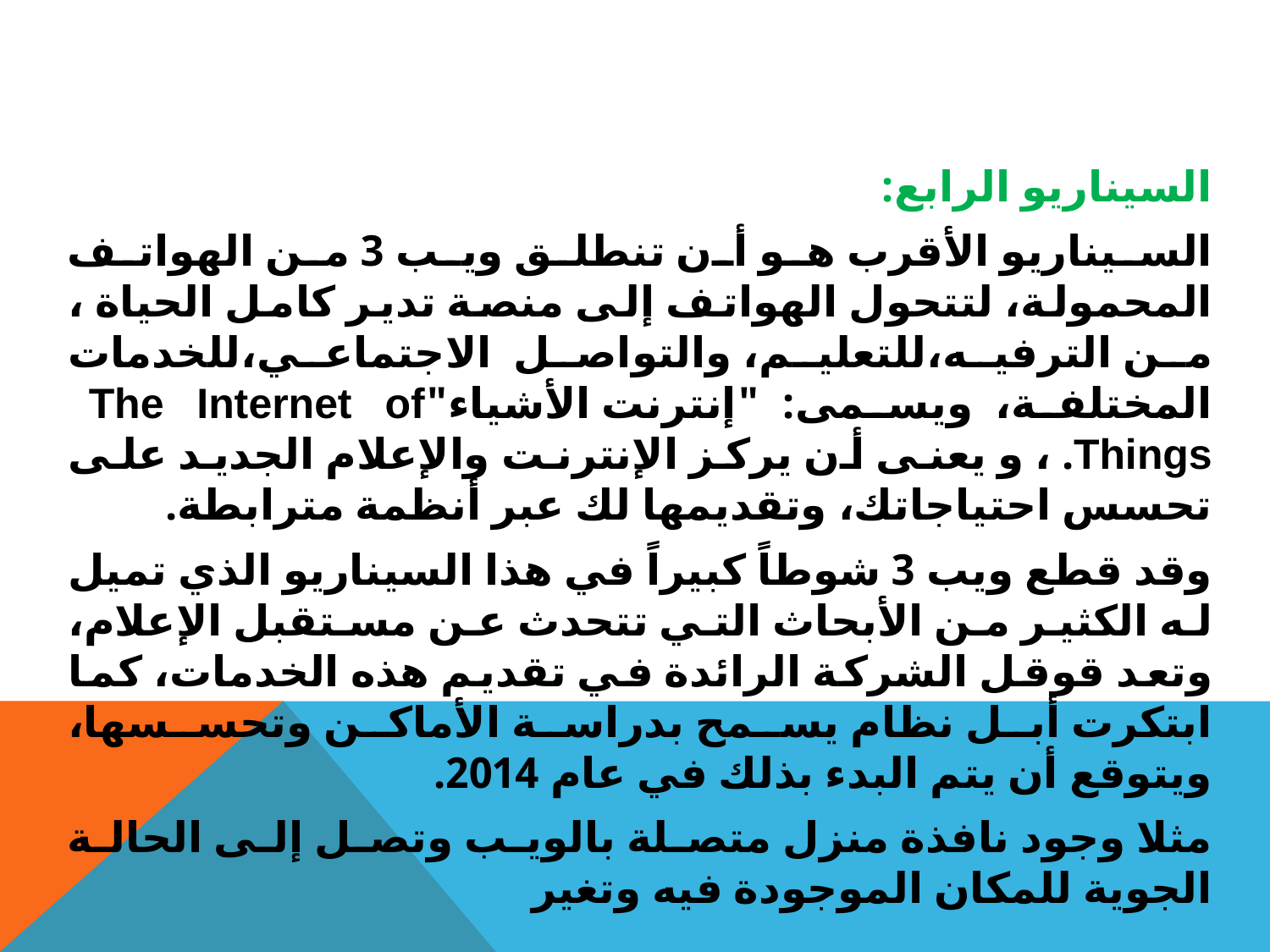

#
السيناريو الرابع:
السيناريو الأقرب هو أن تنطلق ويب 3 من الهواتف المحمولة، لتتحول الهواتف إلى منصة تدير كامل الحياة ، من الترفيه،للتعليم، والتواصل  الاجتماعي،للخدمات المختلفة،  ويسمى:  "إنترنت الأشياء"The Internet of Things. ، و يعنى أن يركز الإنترنت والإعلام الجديد على تحسس احتياجاتك، وتقديمها لك عبر أنظمة مترابطة.
وقد قطع ويب 3 شوطاً كبيراً في هذا السيناريو الذي تميل له الكثير من الأبحاث التي تتحدث عن مستقبل الإعلام، وتعد قوقل الشركة الرائدة في تقديم هذه الخدمات، كما ابتكرت أبل نظام يسمح بدراسة الأماكن وتحسسها، ويتوقع أن يتم البدء بذلك في عام 2014.
مثلا وجود نافذة منزل متصلة بالويب وتصل إلى الحالة الجوية للمكان الموجودة فيه وتغير